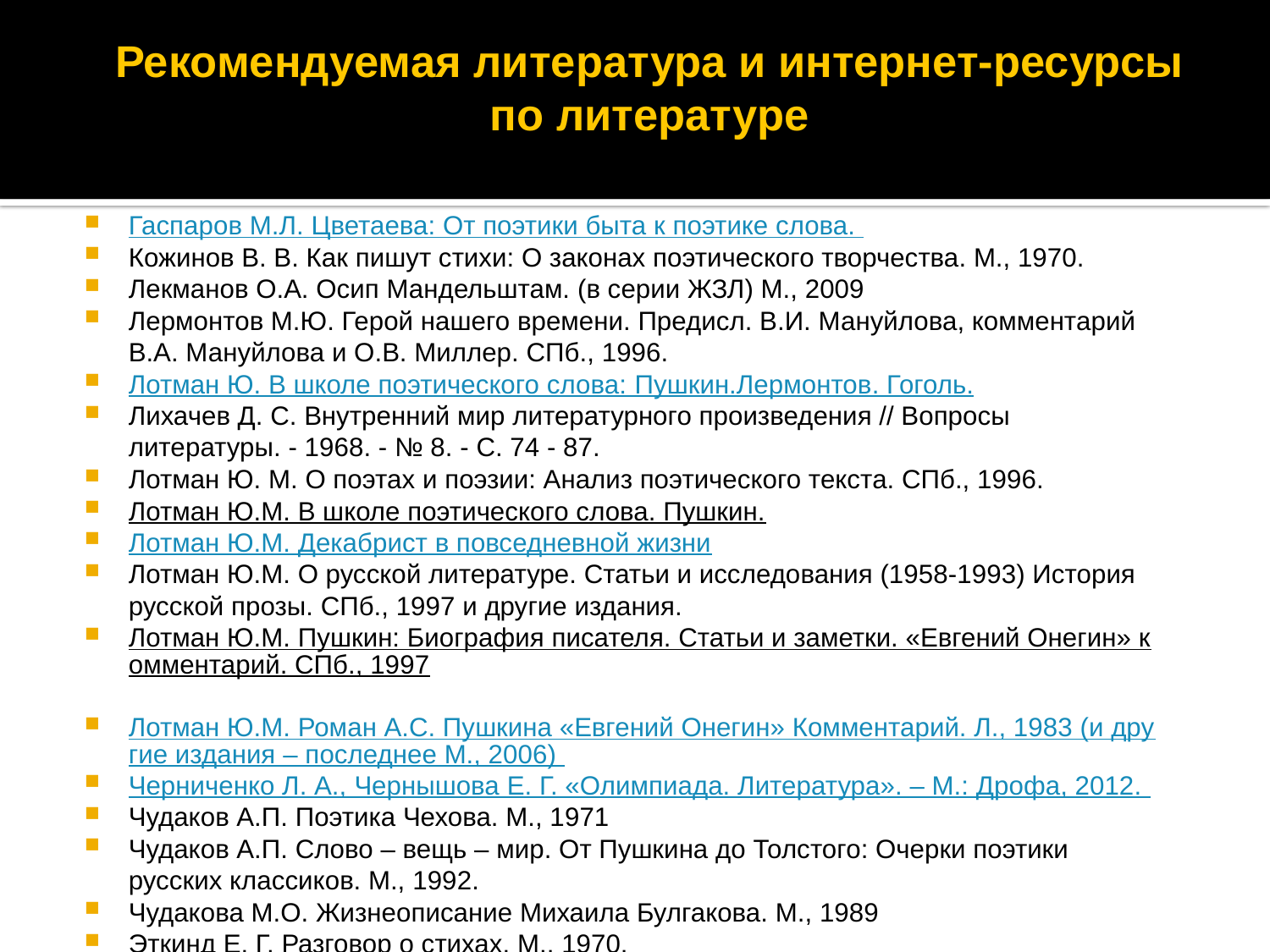

# Рекомендуемая литература и интернет-ресурсы по литературе
Гаспаров М.Л. Цветаева: От поэтики быта к поэтике слова.
Кожинов В. В. Как пишут стихи: О законах поэтического творчества. М., 1970.
Лекманов О.А. Осип Мандельштам. (в серии ЖЗЛ) М., 2009
Лермонтов М.Ю. Герой нашего времени. Предисл. В.И. Мануйлова, комментарий В.А. Мануйлова и О.В. Миллер. СПб., 1996.
Лотман Ю. В школе поэтического слова: Пушкин.Лермонтов. Гоголь.
Лихачев Д. С. Внутренний мир литературного произведения // Вопросы литературы. - 1968. - № 8. - С. 74 - 87.
Лотман Ю. М. О поэтах и поэзии: Анализ поэтического текста. СПб., 1996.
Лотман Ю.М. В школе поэтического слова. Пушкин.
Лотман Ю.М. Декабрист в повседневной жизни
Лотман Ю.М. О русской литературе. Статьи и исследования (1958-1993) История русской прозы. СПб., 1997 и другие издания.
Лотман Ю.М. Пушкин: Биография писателя. Статьи и заметки. «Евгений Онегин» комментарий. СПб., 1997
Лотман Ю.М. Роман А.С. Пушкина «Евгений Онегин» Комментарий. Л., 1983 (и другие издания – последнее М., 2006)
Черниченко Л. А., Чернышова Е. Г. «Олимпиада. Литература». – М.: Дрофа, 2012.
Чудаков А.П. Поэтика Чехова. М., 1971
Чудаков А.П. Слово – вещь – мир. От Пушкина до Толстого: Очерки поэтики русских классиков. М., 1992.
Чудакова М.О. Жизнеописание Михаила Булгакова. М., 1989
Эткинд Е. Г. Разговор о стихах. М., 1970.